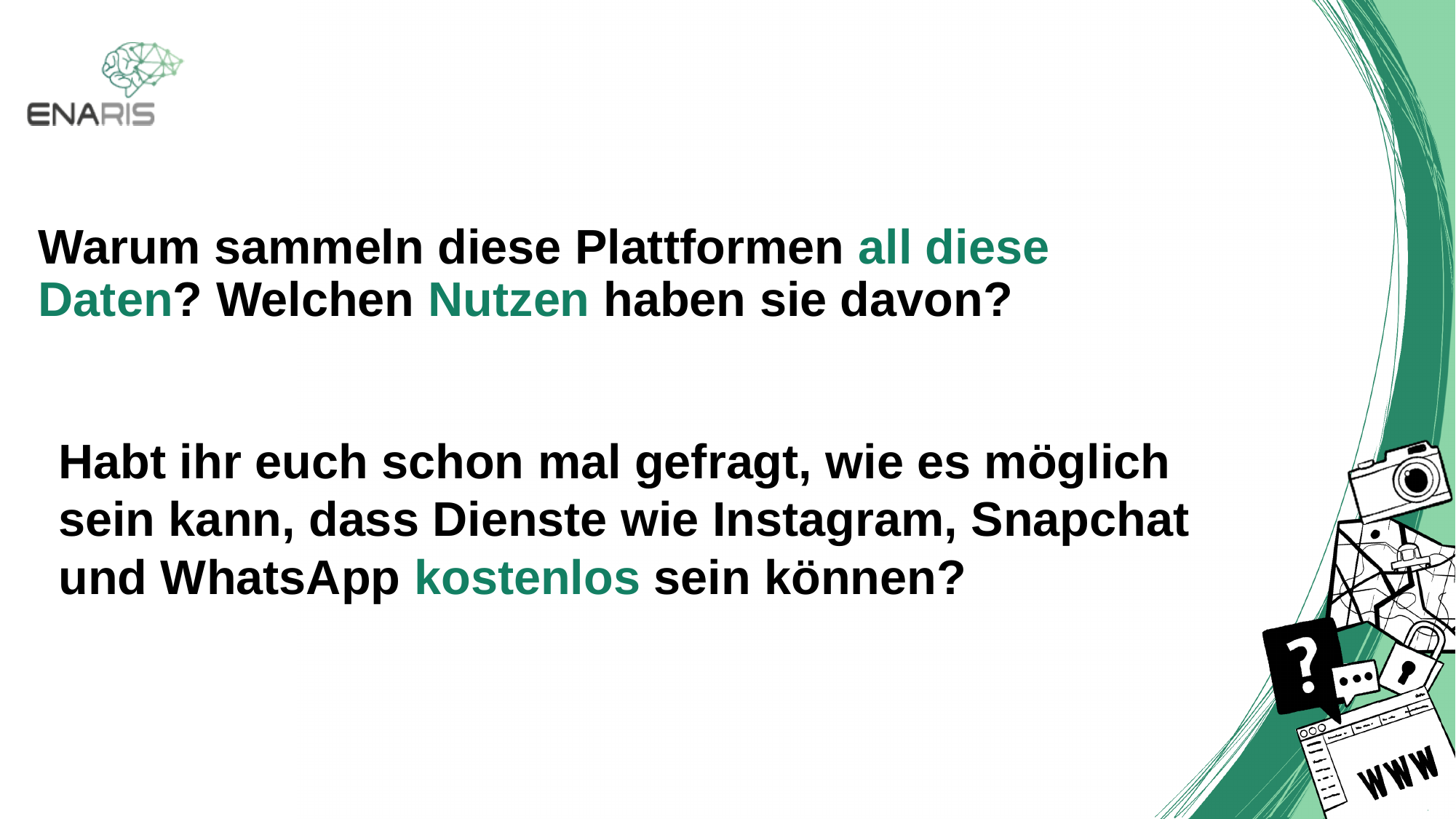

# Warum sammeln diese Plattformen all diese Daten? Welchen Nutzen haben sie davon?
Habt ihr euch schon mal gefragt, wie es möglich sein kann, dass Dienste wie Instagram, Snapchat und WhatsApp kostenlos sein können?